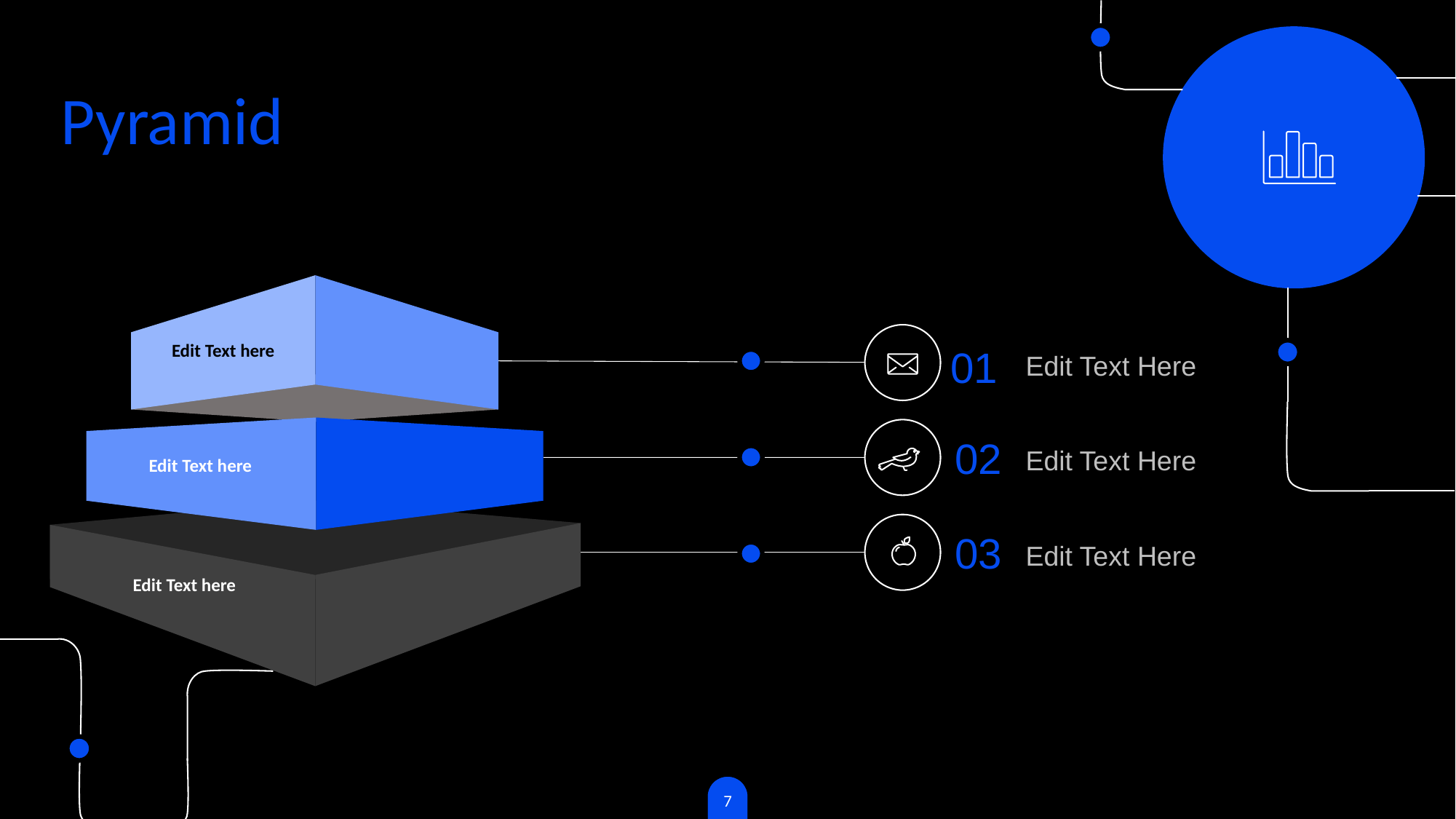

# Pyramid

Edit Text here

Edit Text here

Edit Text here

01

Edit Text Here

02
Edit Text Here

03
Edit Text Here